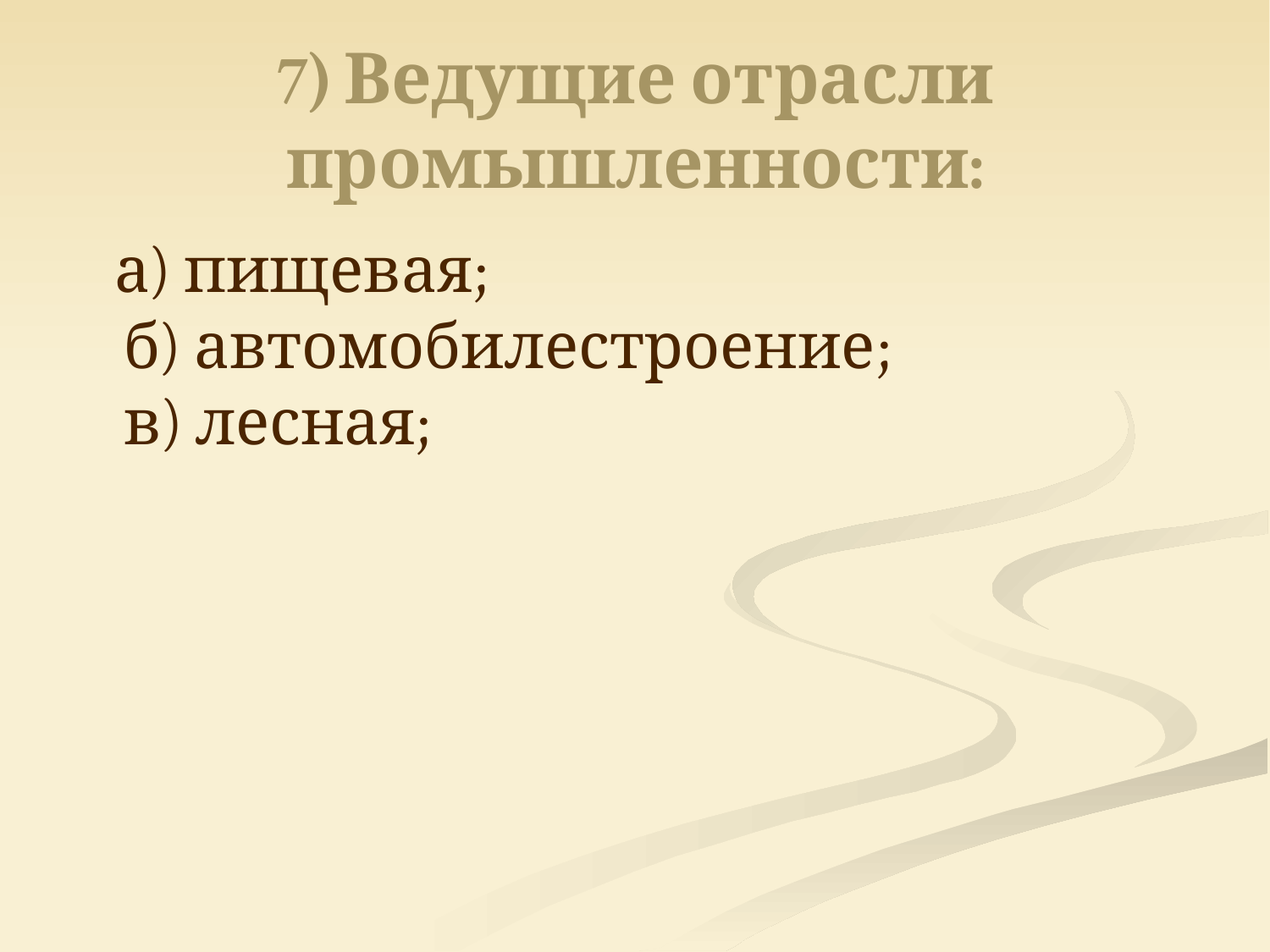

# 7) Ведущие отрасли промышленности:
   а) пищевая;
б) автомобилестроение;
в) лесная;